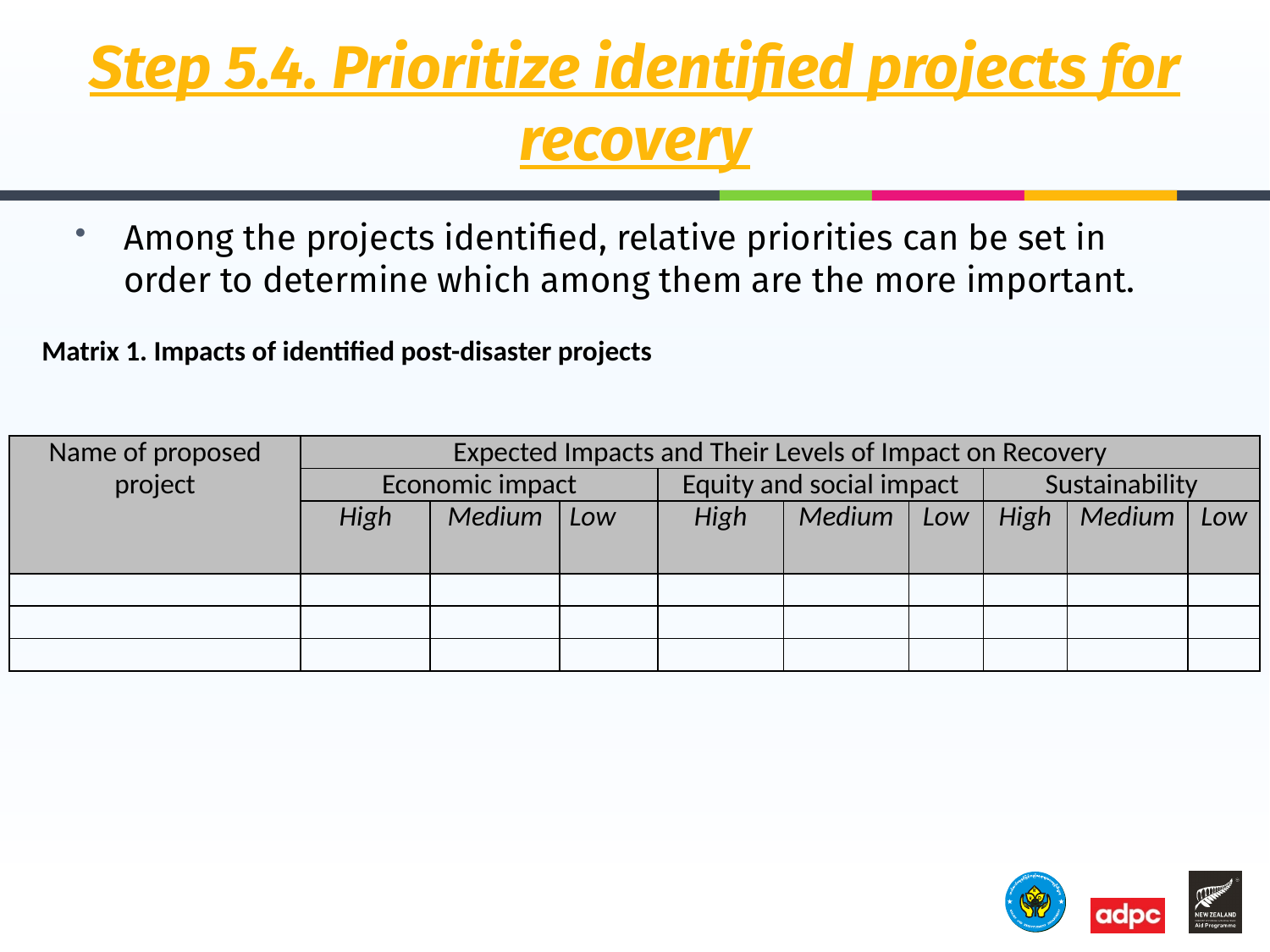

# Step 5.4. Prioritize identified projects for recovery
Among the projects identified, relative priorities can be set in order to determine which among them are the more important.

Matrix 1. Impacts of identified post-disaster projects
| Name of proposed project | Expected Impacts and Their Levels of Impact on Recovery |  |  |  |  |  |  |  |  |
| --- | --- | --- | --- | --- | --- | --- | --- | --- | --- |
|  | Economic impact |  |  | Equity and social impact |  |  | Sustainability |  |  |
|  | High | Medium | Low | High | Medium | Low | High | Medium | Low |
|  |  |  |  |  |  |  |  |  |  |
|  |  |  |  |  |  |  |  |  |  |
|  |  |  |  |  |  |  |  |  |  |